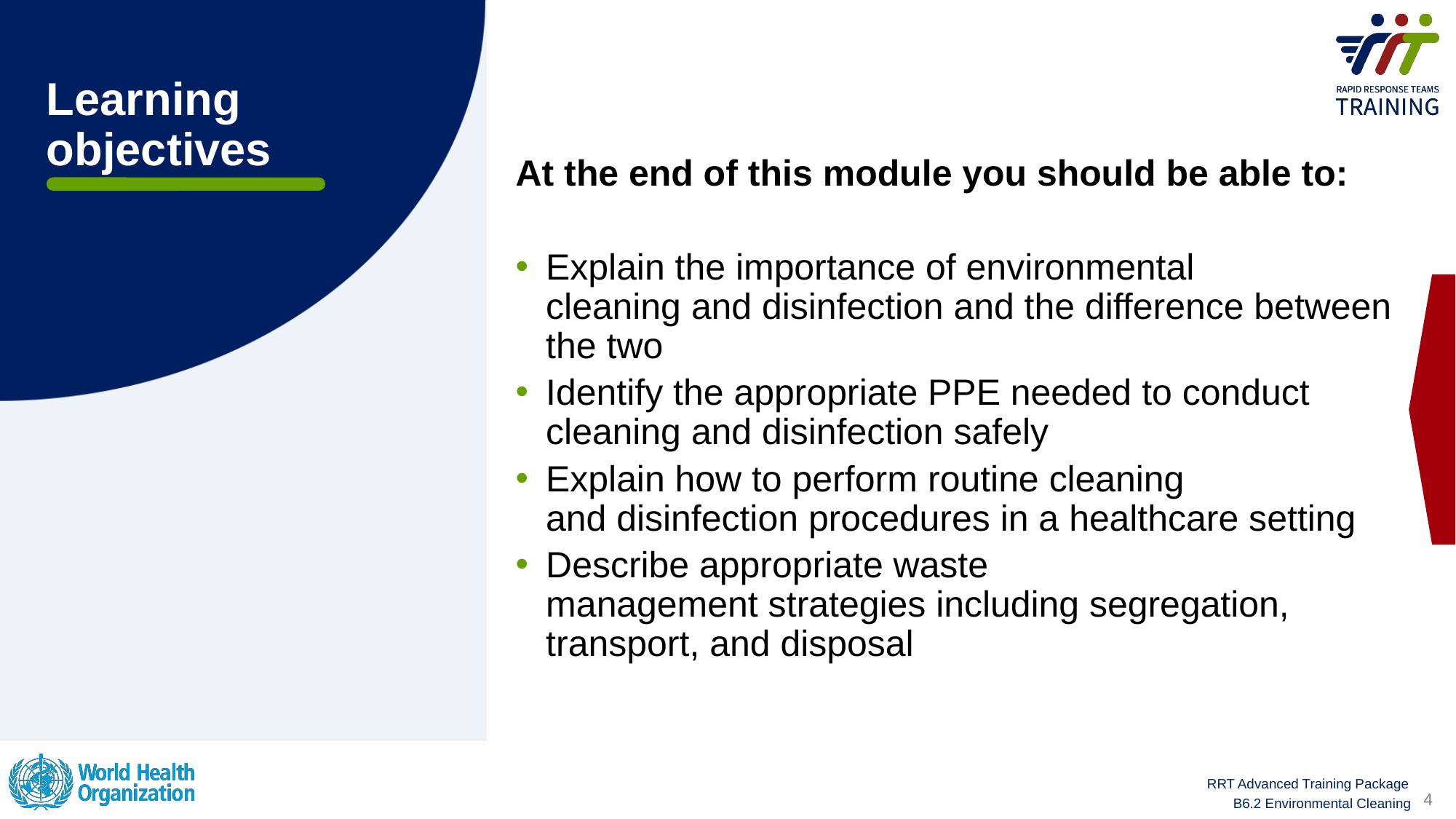

# Learning objectives
At the end of this module you should be able to:

Explain the importance of environmental cleaning and disinfection and the difference between the two
Identify the appropriate PPE needed to conduct cleaning and disinfection safely
Explain how to perform routine cleaning and disinfection procedures in a healthcare setting
Describe appropriate waste management strategies including segregation, transport, and disposal